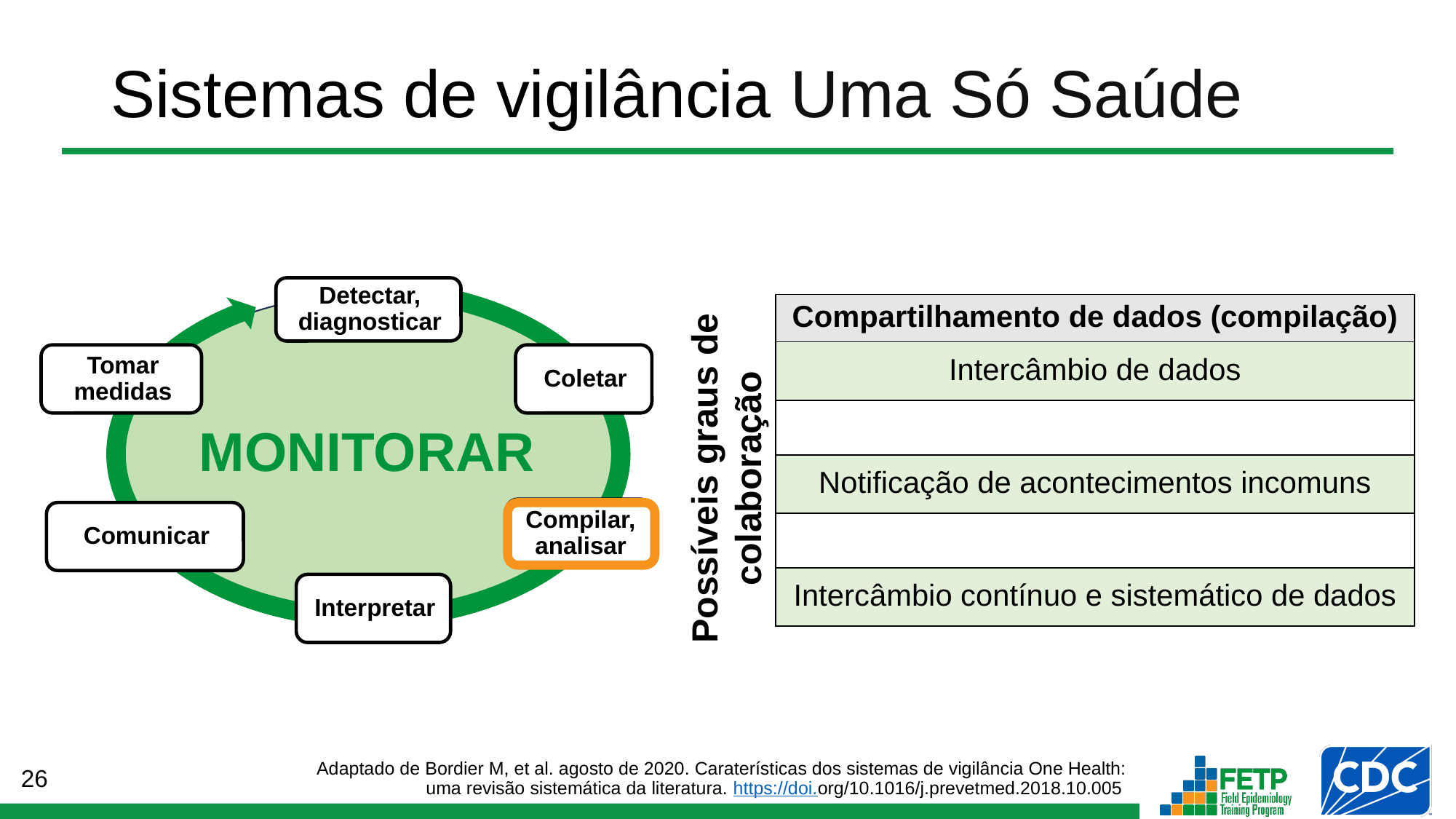

# Sistemas de vigilância Uma Só Saúde
Detectar, diagnosticar
Coletar
Compilar, analisar
Interpretar
Comunicar
Tomar medidas

MONITORAR
| Compartilhamento de dados (compilação) |
| --- |
| Intercâmbio de dados |
|  |
| Notificação de acontecimentos incomuns |
|  |
| Intercâmbio contínuo e sistemático de dados |
Possíveis graus de colaboração

Adaptado de Bordier M, et al. agosto de 2020. Caraterísticas dos sistemas de vigilância One Health: uma revisão sistemática da literatura. https://doi.org/10.1016/j.prevetmed.2018.10.005